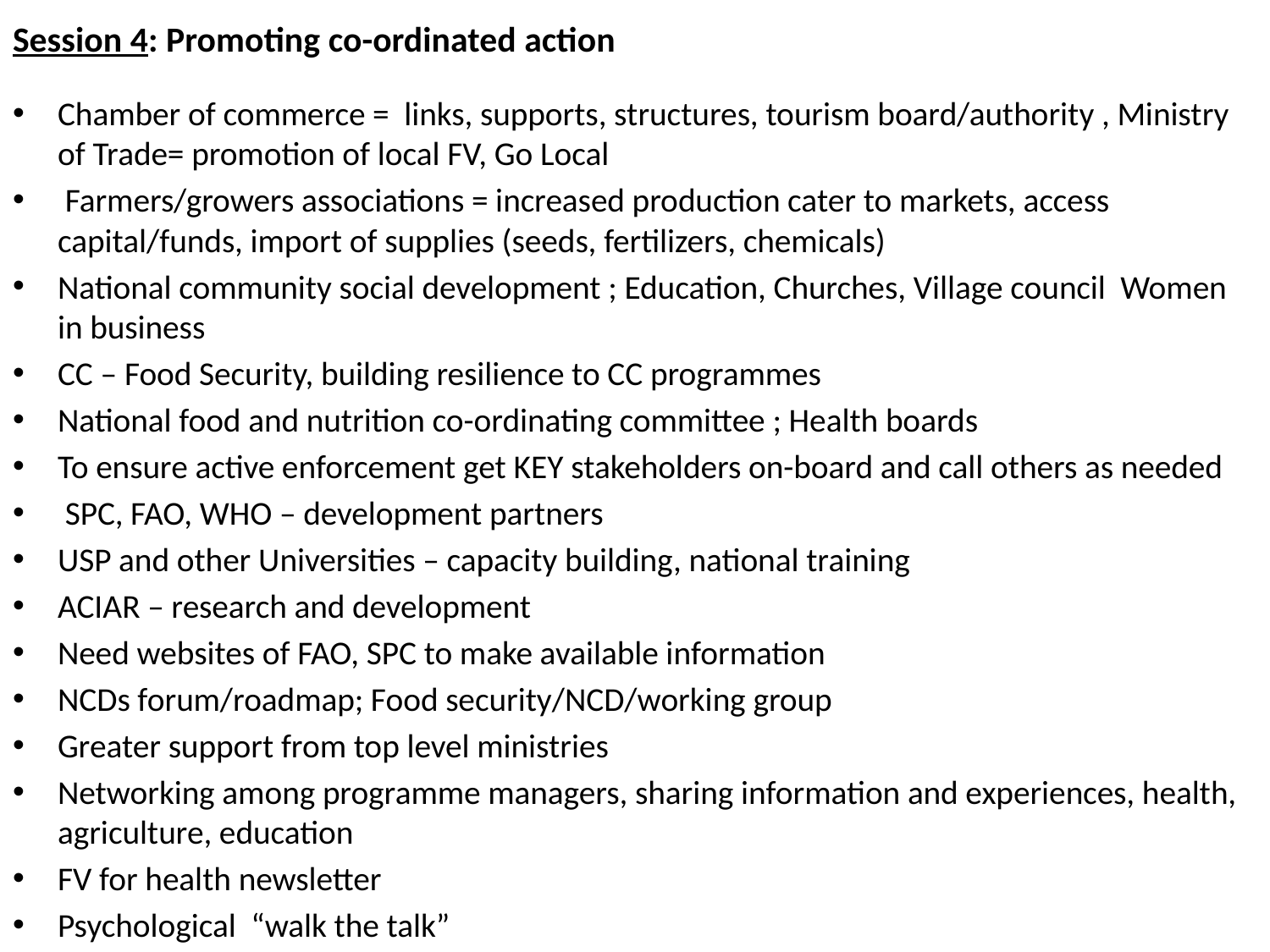

# Session 4: Promoting co-ordinated action
Chamber of commerce =  links, supports, structures, tourism board/authority , Ministry of Trade= promotion of local FV, Go Local
 Farmers/growers associations = increased production cater to markets, access capital/funds, import of supplies (seeds, fertilizers, chemicals)
National community social development ; Education, Churches, Village council  Women in business
CC – Food Security, building resilience to CC programmes
National food and nutrition co-ordinating committee ; Health boards
To ensure active enforcement get KEY stakeholders on-board and call others as needed
 SPC, FAO, WHO – development partners
USP and other Universities – capacity building, national training
ACIAR – research and development
Need websites of FAO, SPC to make available information
NCDs forum/roadmap; Food security/NCD/working group
Greater support from top level ministries
Networking among programme managers, sharing information and experiences, health, agriculture, education
FV for health newsletter
Psychological  “walk the talk”